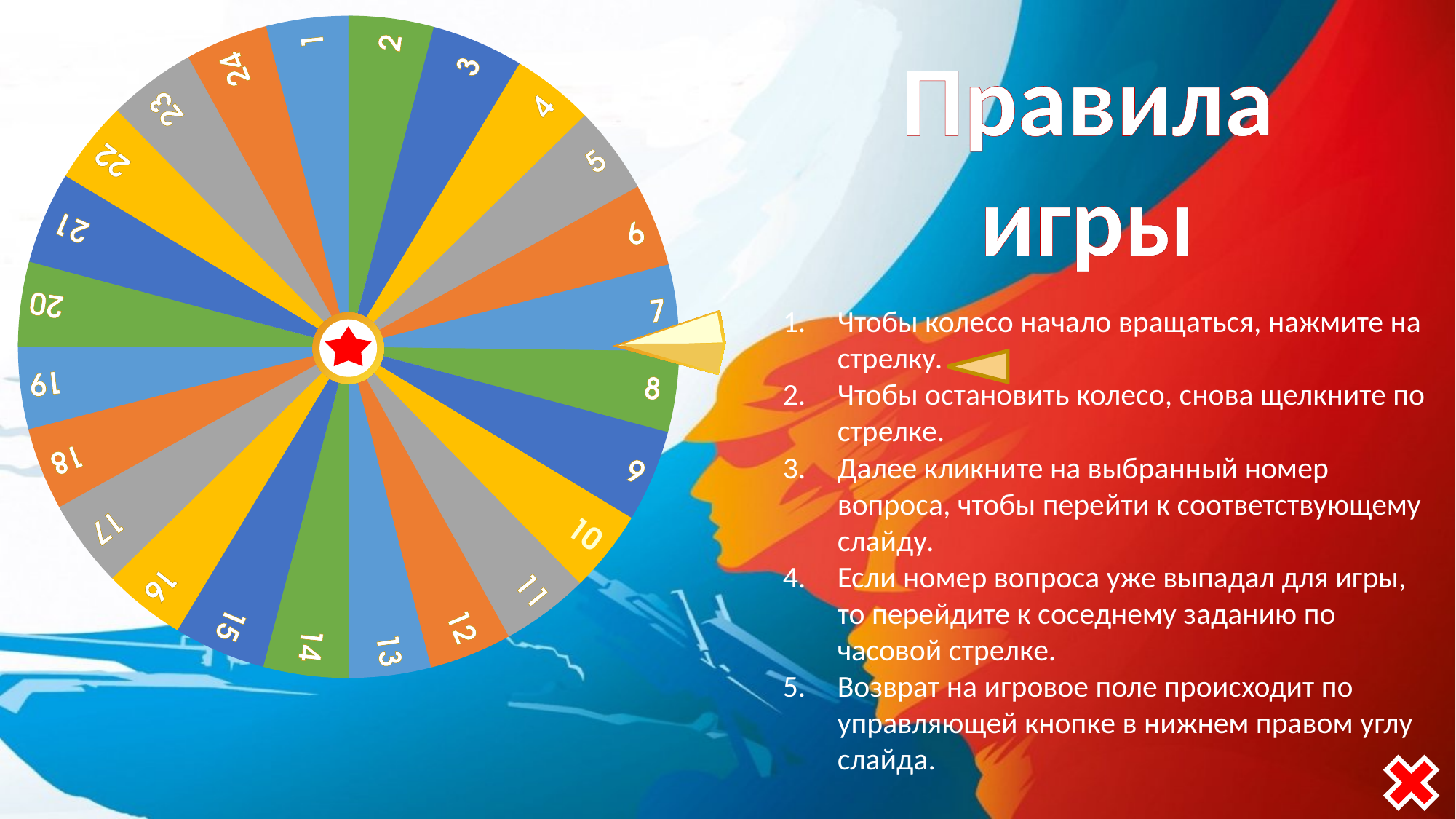

1
2
3
24
4
23
5
22
21
6
20
7
19
8
18
9
17
10
16
11
12
15
14
13
Правила
игры
Чтобы колесо начало вращаться, нажмите на стрелку.
Чтобы остановить колесо, снова щелкните по стрелке.
Далее кликните на выбранный номер вопроса, чтобы перейти к соответствующему слайду.
Если номер вопроса уже выпадал для игры, то перейдите к соседнему заданию по часовой стрелке.
Возврат на игровое поле происходит по управляющей кнопке в нижнем правом углу слайда.